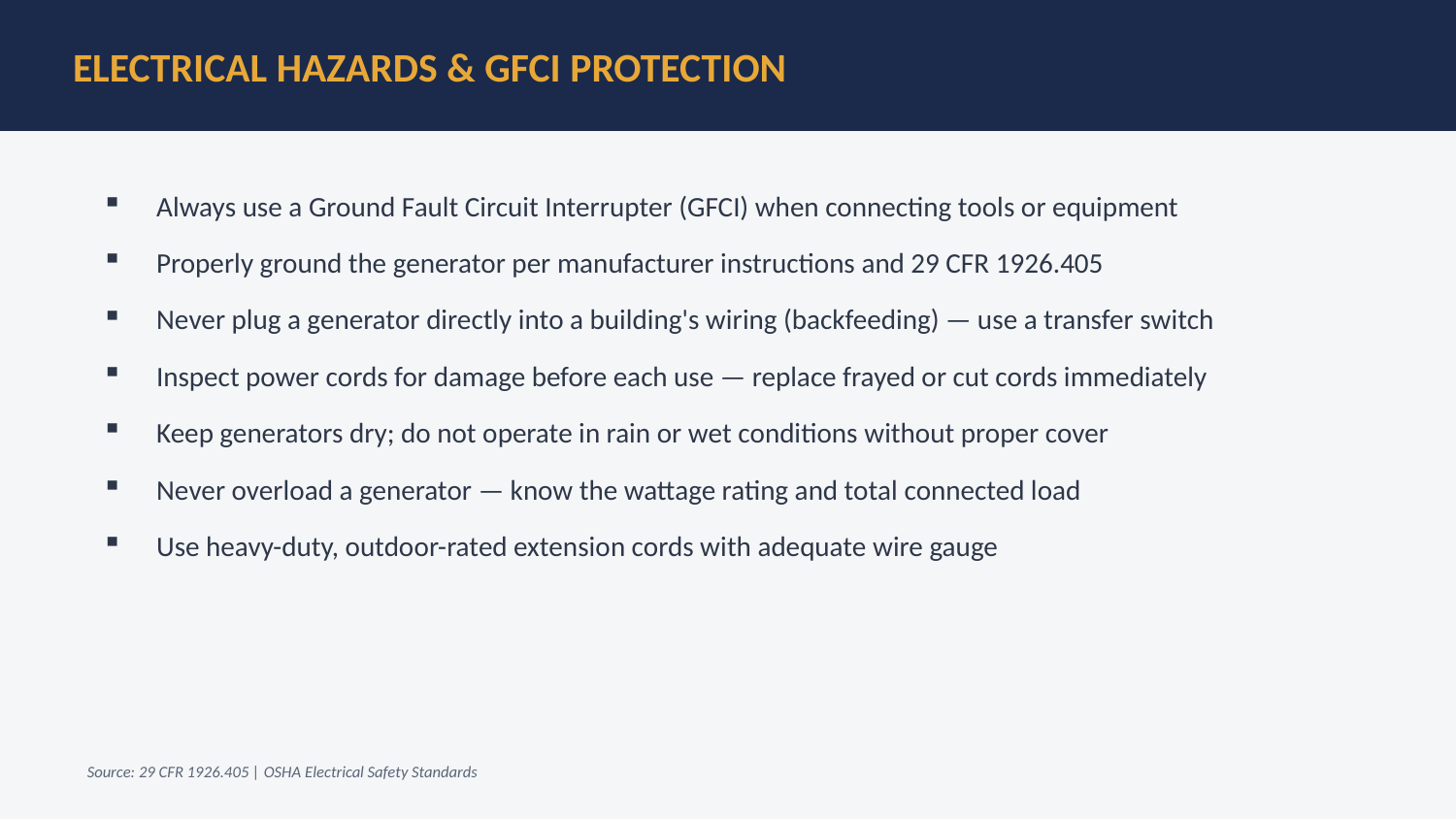

ELECTRICAL HAZARDS & GFCI PROTECTION
Always use a Ground Fault Circuit Interrupter (GFCI) when connecting tools or equipment
Properly ground the generator per manufacturer instructions and 29 CFR 1926.405
Never plug a generator directly into a building's wiring (backfeeding) — use a transfer switch
Inspect power cords for damage before each use — replace frayed or cut cords immediately
Keep generators dry; do not operate in rain or wet conditions without proper cover
Never overload a generator — know the wattage rating and total connected load
Use heavy-duty, outdoor-rated extension cords with adequate wire gauge
Source: 29 CFR 1926.405 | OSHA Electrical Safety Standards